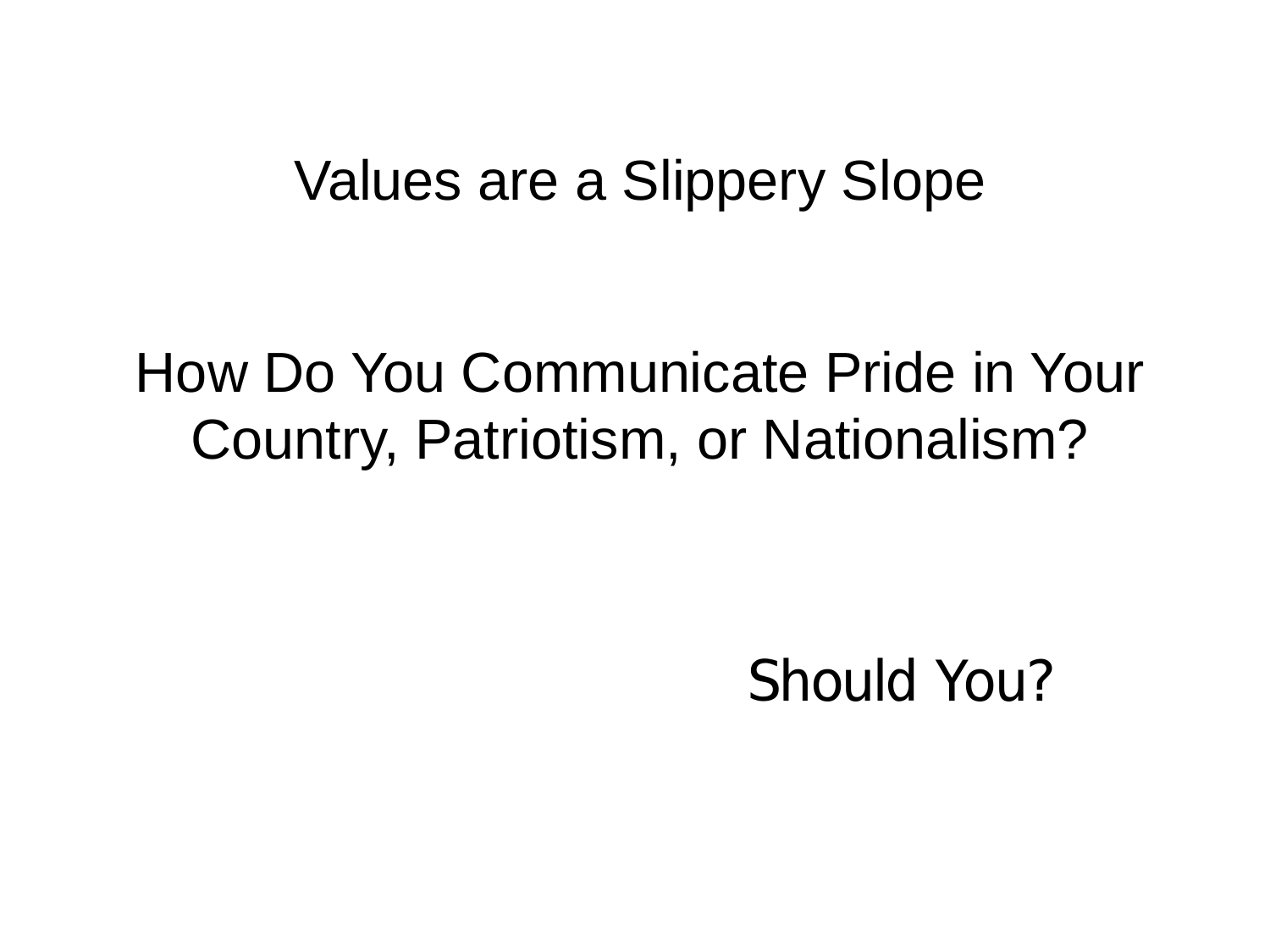

Values are a Slippery Slope

How Do You Communicate Pride in Your Country, Patriotism, or Nationalism?

Should You?